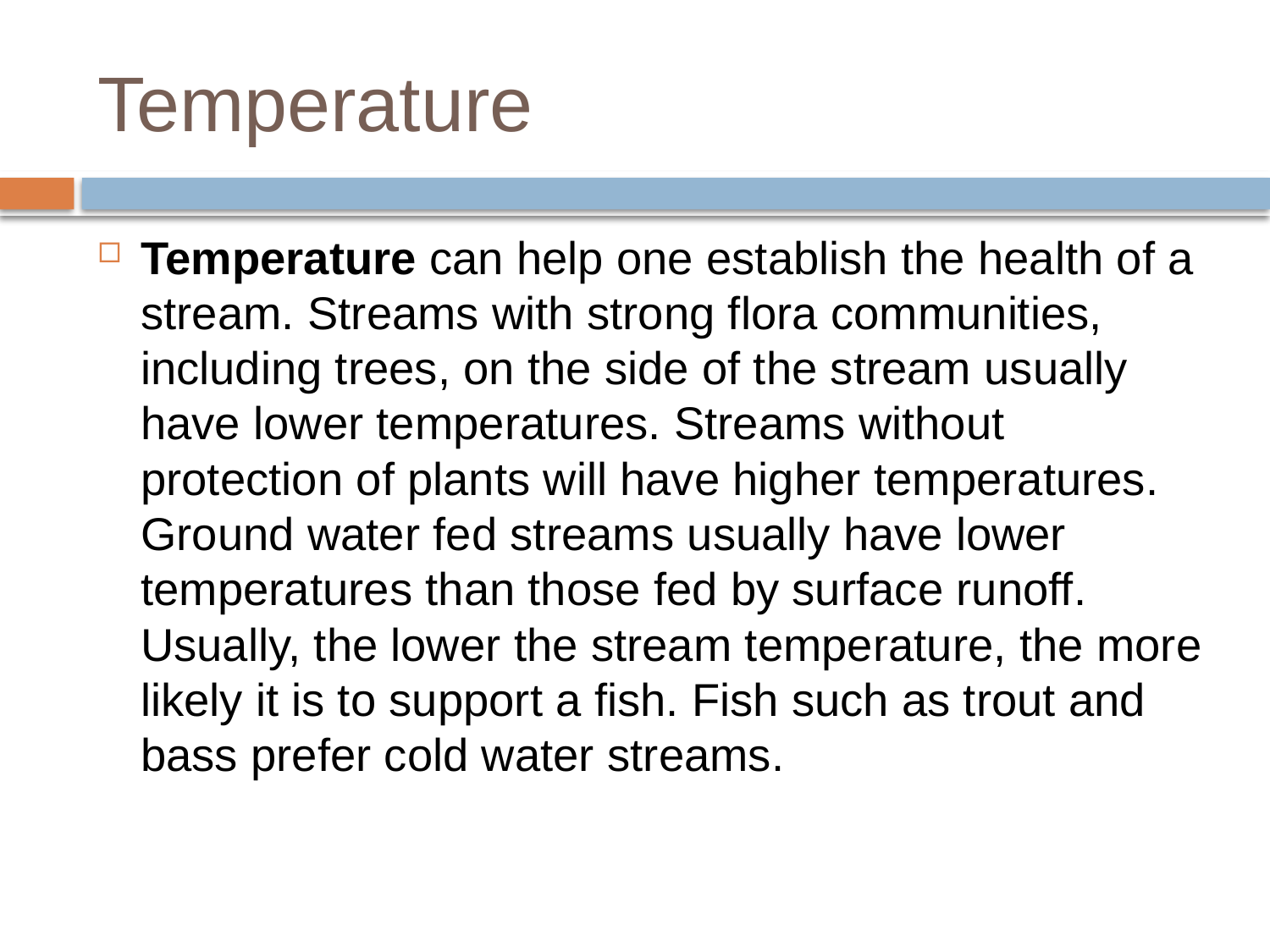

# Temperature
Temperature can help one establish the health of a stream. Streams with strong flora communities, including trees, on the side of the stream usually have lower temperatures. Streams without protection of plants will have higher temperatures. Ground water fed streams usually have lower temperatures than those fed by surface runoff. Usually, the lower the stream temperature, the more likely it is to support a fish. Fish such as trout and bass prefer cold water streams.